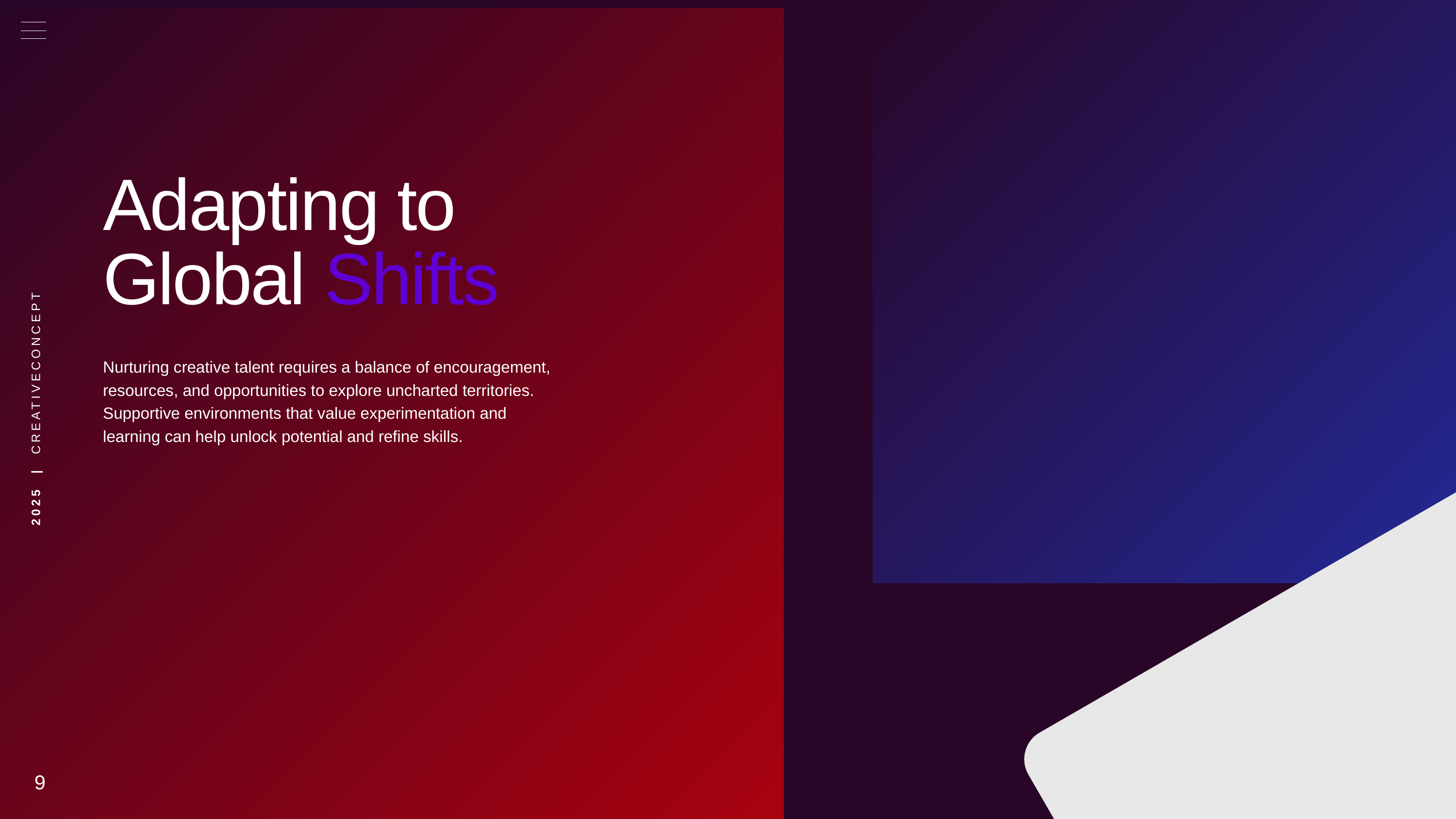

Adapting to Global Shifts
Nurturing creative talent requires a balance of encouragement, resources, and opportunities to explore uncharted territories. Supportive environments that value experimentation and learning can help unlock potential and refine skills.